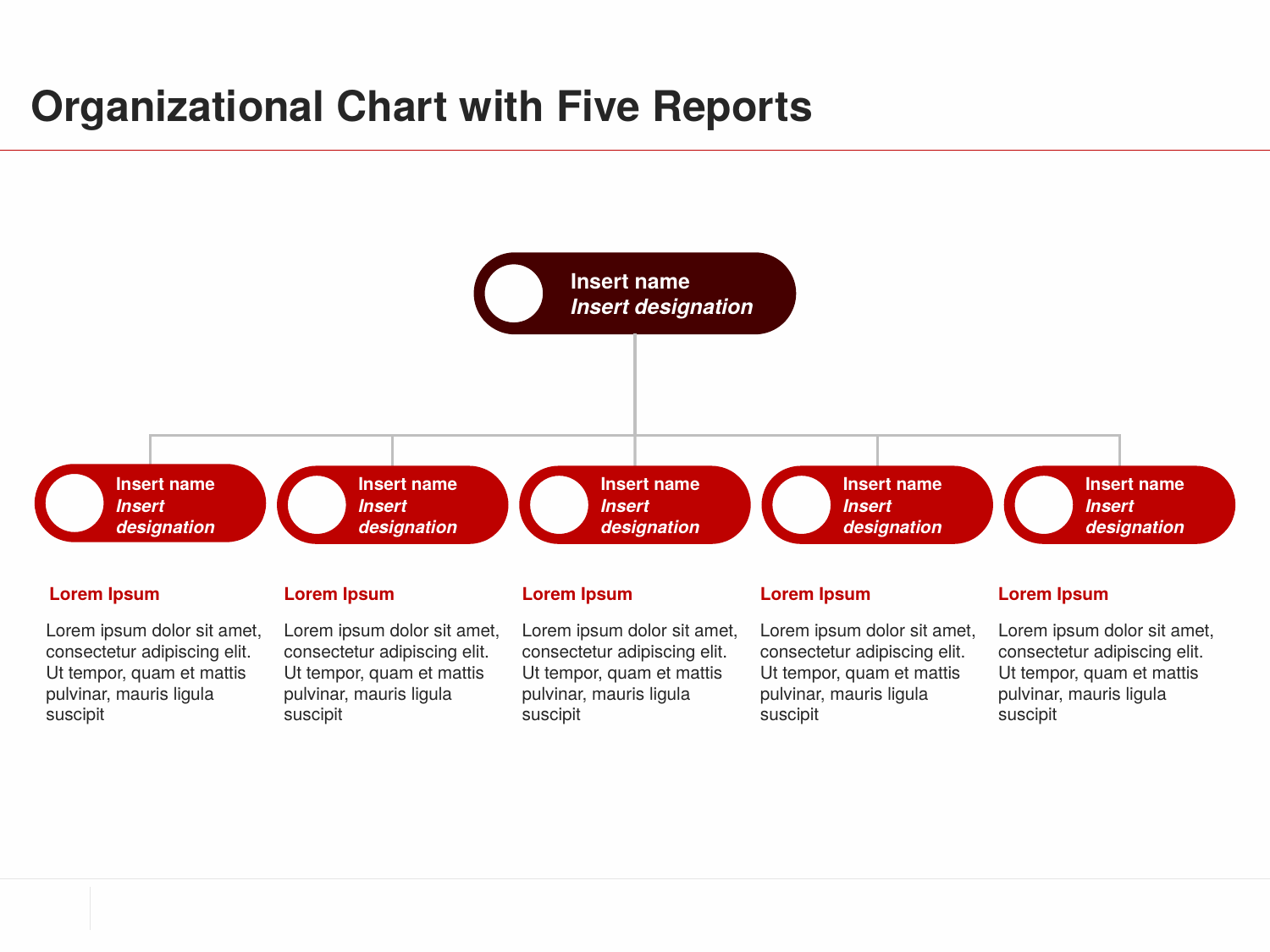

# Organizational Chart with Five Reports

Insert name
Insert designation

Insert name
Insert designation
Insert name
Insert designation
Insert name
Insert designation
Insert name
Insert designation
Insert name
Insert designation

Lorem Ipsum
Lorem Ipsum
Lorem Ipsum
Lorem Ipsum
Lorem Ipsum
Lorem ipsum dolor sit amet, consectetur adipiscing elit. Ut tempor, quam et mattis pulvinar, mauris ligula suscipit
Lorem ipsum dolor sit amet, consectetur adipiscing elit. Ut tempor, quam et mattis pulvinar, mauris ligula suscipit
Lorem ipsum dolor sit amet, consectetur adipiscing elit. Ut tempor, quam et mattis pulvinar, mauris ligula suscipit
Lorem ipsum dolor sit amet, consectetur adipiscing elit. Ut tempor, quam et mattis pulvinar, mauris ligula suscipit
Lorem ipsum dolor sit amet, consectetur adipiscing elit. Ut tempor, quam et mattis pulvinar, mauris ligula suscipit